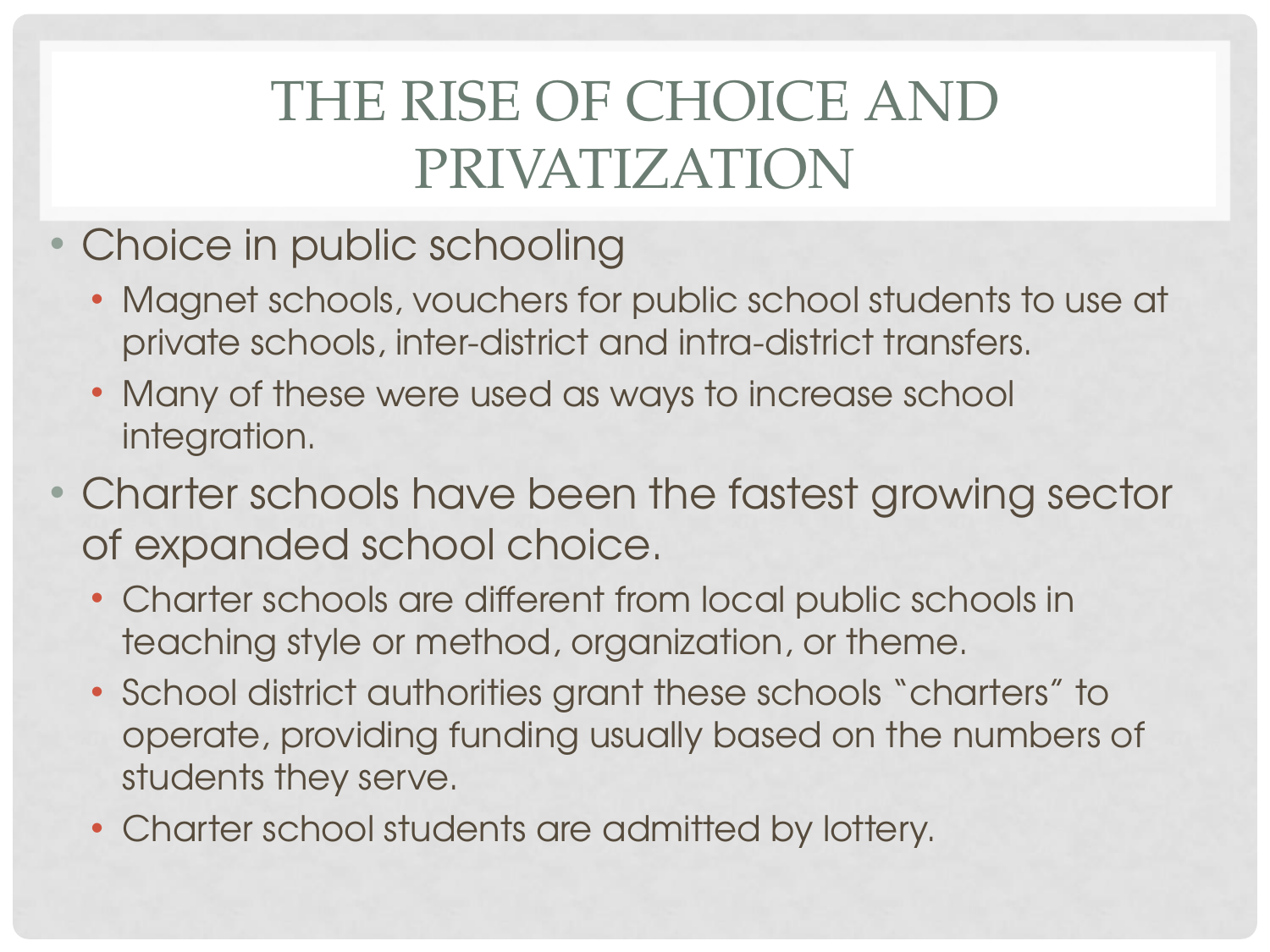

# THE RISE OF CHOICE AND PRIVATIZATION
Choice in public schooling
Magnet schools, vouchers for public school students to use at private schools, inter-district and intra-district transfers.
Many of these were used as ways to increase school integration.
Charter schools have been the fastest growing sector of expanded school choice.
Charter schools are different from local public schools in teaching style or method, organization, or theme.
School district authorities grant these schools “charters” to operate, providing funding usually based on the numbers of students they serve.
Charter school students are admitted by lottery.